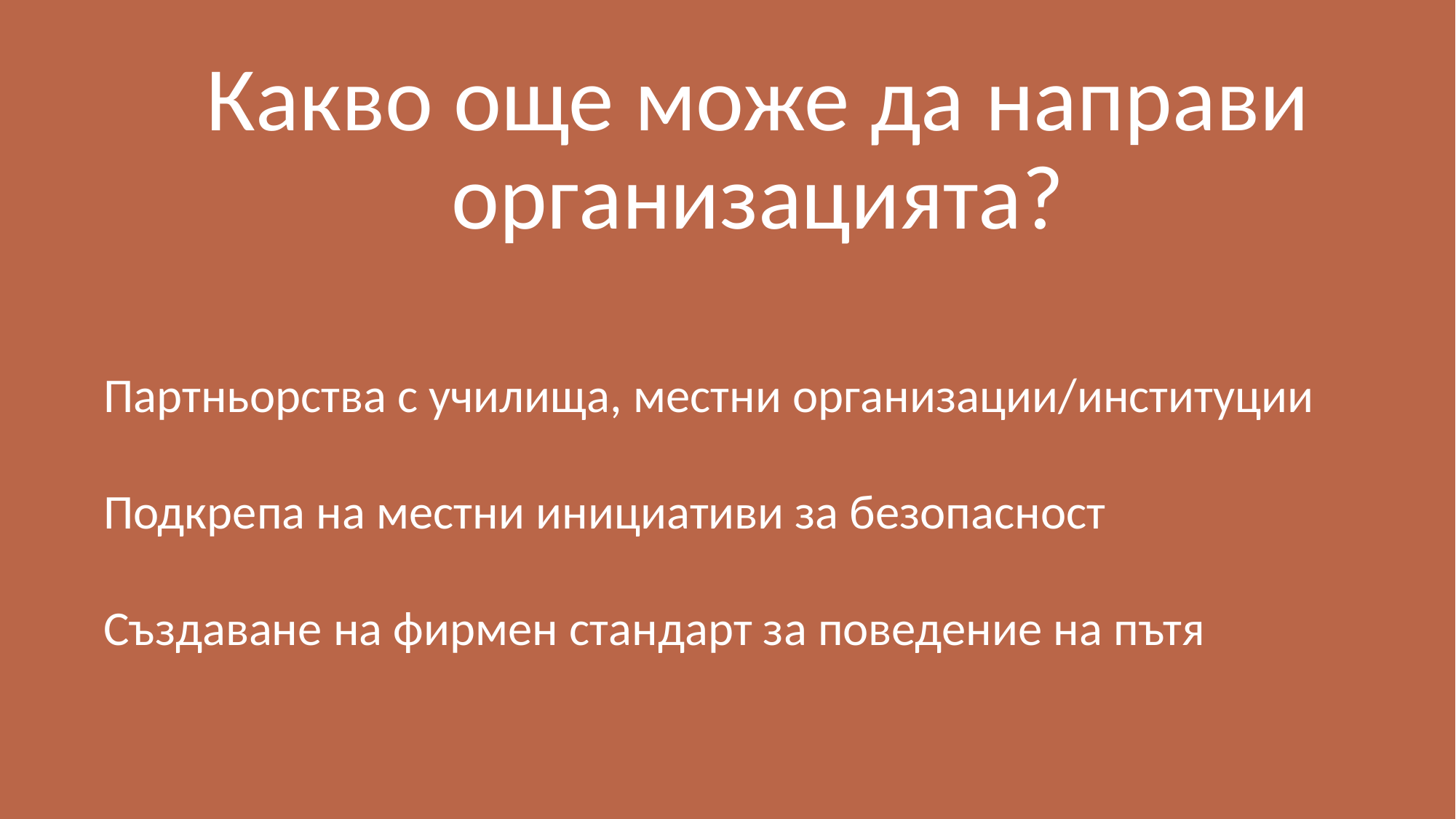

# Какво още може да направи организацията?
Партньорства с училища, местни организации/институции

Подкрепа на местни инициативи за безопасност

Създаване на фирмен стандарт за поведение на пътя